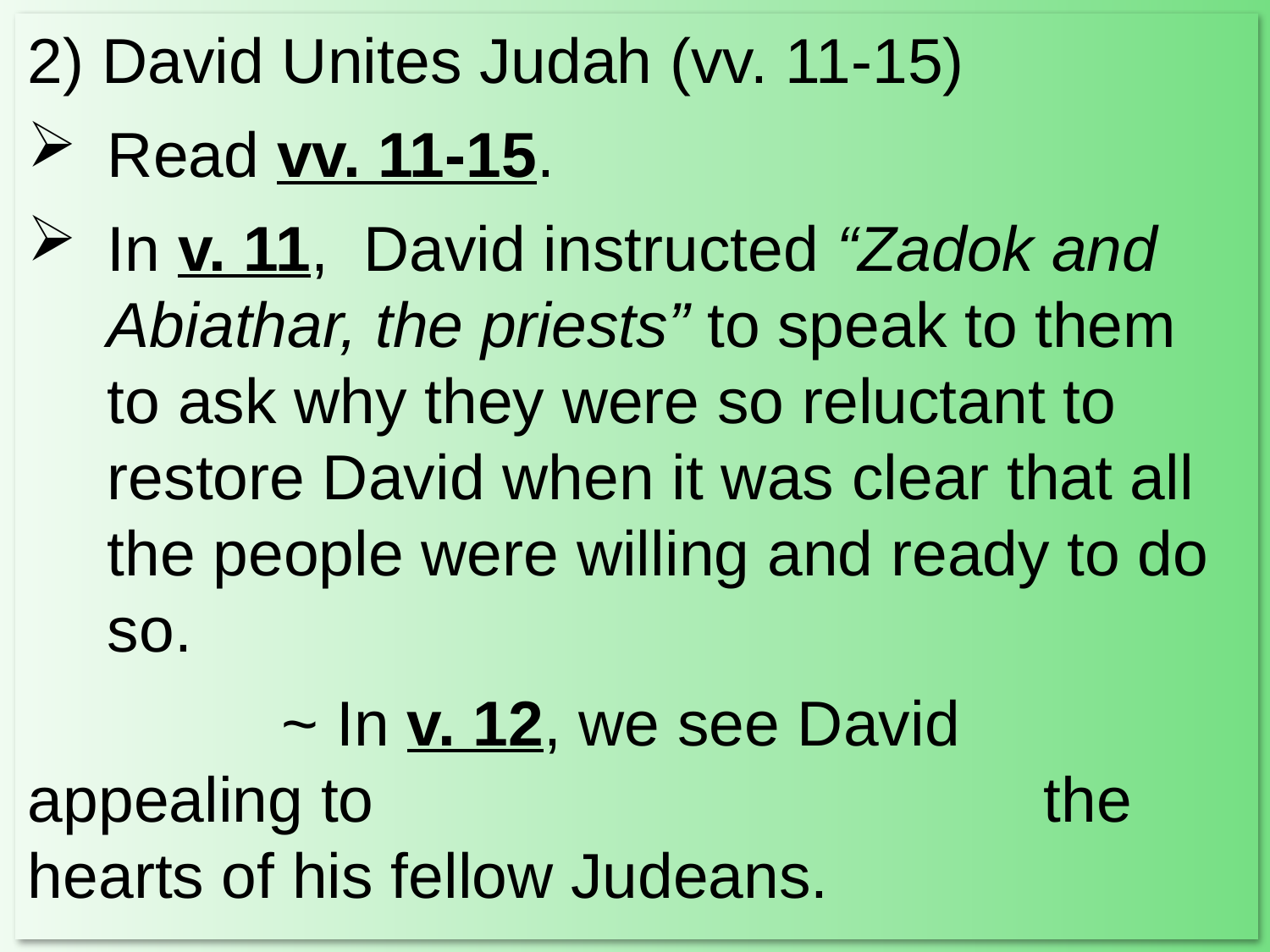

2) David Unites Judah (vv. 11-15)
Read vv. 11-15.
In v. 11,  David instructed “Zadok and Abiathar, the priests” to speak to them to ask why they were so reluctant to restore David when it was clear that all the people were willing and ready to do so.
		~ In v. 12, we see David appealing to 						the hearts of his fellow Judeans.